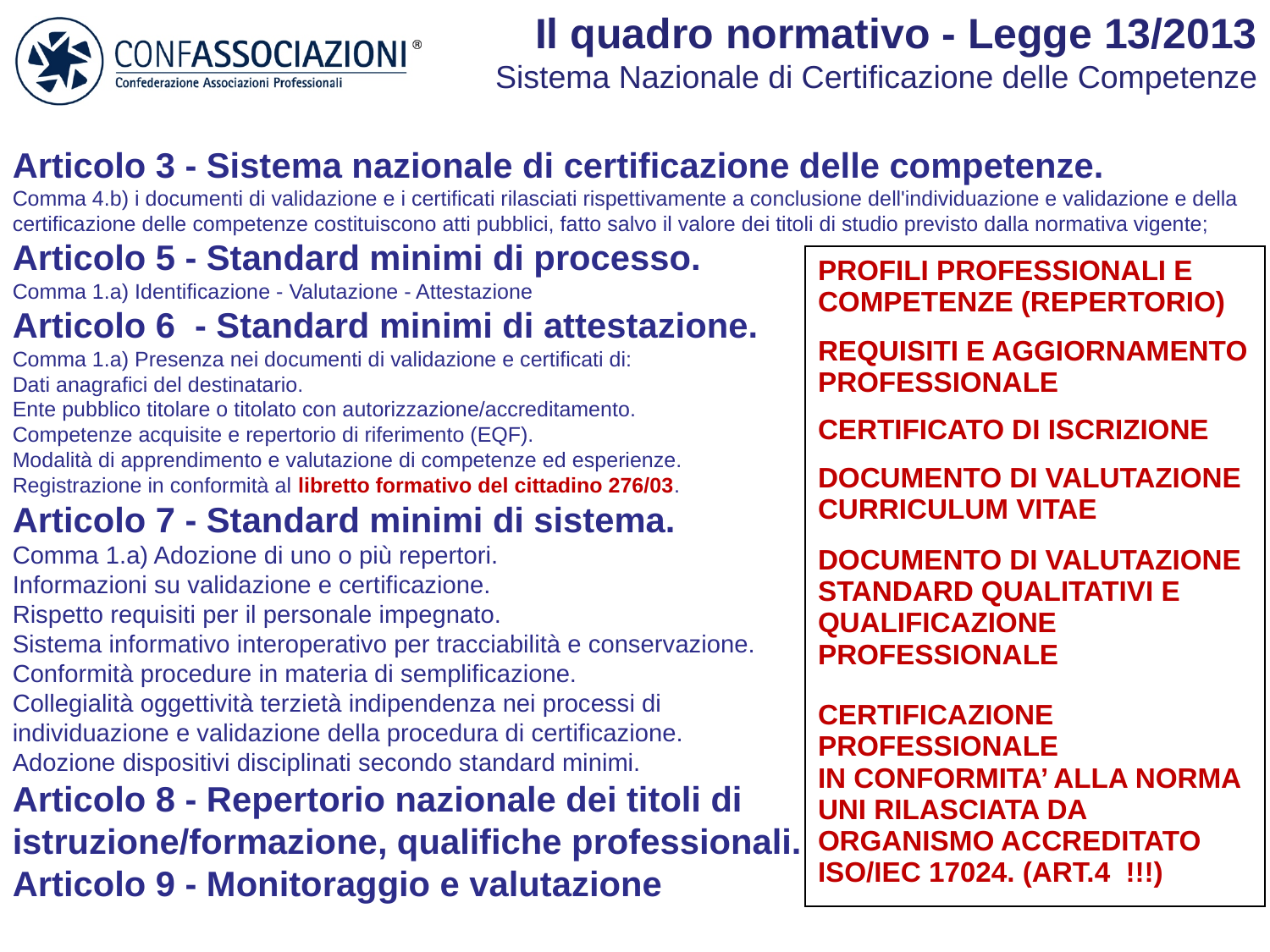

Il quadro normativo - Legge 13/2013
Sistema Nazionale di Certificazione delle Competenze
Articolo 3 - Sistema nazionale di certificazione delle competenze.
Comma 4.b) i documenti di validazione e i certificati rilasciati rispettivamente a conclusione dell'individuazione e validazione e della certificazione delle competenze costituiscono atti pubblici, fatto salvo il valore dei titoli di studio previsto dalla normativa vigente;
Articolo 5 - Standard minimi di processo.
Comma 1.a) Identificazione - Valutazione - Attestazione
Articolo 6  - Standard minimi di attestazione.
Comma 1.a) Presenza nei documenti di validazione e certificati di:
Dati anagrafici del destinatario.
Ente pubblico titolare o titolato con autorizzazione/accreditamento.
Competenze acquisite e repertorio di riferimento (EQF).
Modalità di apprendimento e valutazione di competenze ed esperienze.
Registrazione in conformità al libretto formativo del cittadino 276/03.
Articolo 7 - Standard minimi di sistema.
Comma 1.a) Adozione di uno o più repertori.
Informazioni su validazione e certificazione.
Rispetto requisiti per il personale impegnato.
Sistema informativo interoperativo per tracciabilità e conservazione.
Conformità procedure in materia di semplificazione.
Collegialità oggettività terzietà indipendenza nei processi di
individuazione e validazione della procedura di certificazione.
Adozione dispositivi disciplinati secondo standard minimi.
Articolo 8 - Repertorio nazionale dei titoli di
istruzione/formazione, qualifiche professionali.
Articolo 9 - Monitoraggio e valutazione

| PROFILI PROFESSIONALI E COMPETENZE (REPERTORIO) |
| --- |
| REQUISITI E AGGIORNAMENTO PROFESSIONALE |
| CERTIFICATO DI ISCRIZIONE |
| DOCUMENTO DI VALUTAZIONE CURRICULUM VITAE |
| DOCUMENTO DI VALUTAZIONE STANDARD QUALITATIVI E QUALIFICAZIONE PROFESSIONALE |
| CERTIFICAZIONE PROFESSIONALE IN CONFORMITA’ ALLA NORMA UNI RILASCIATA DA ORGANISMO ACCREDITATO ISO/IEC 17024. (ART.4 !!!) |